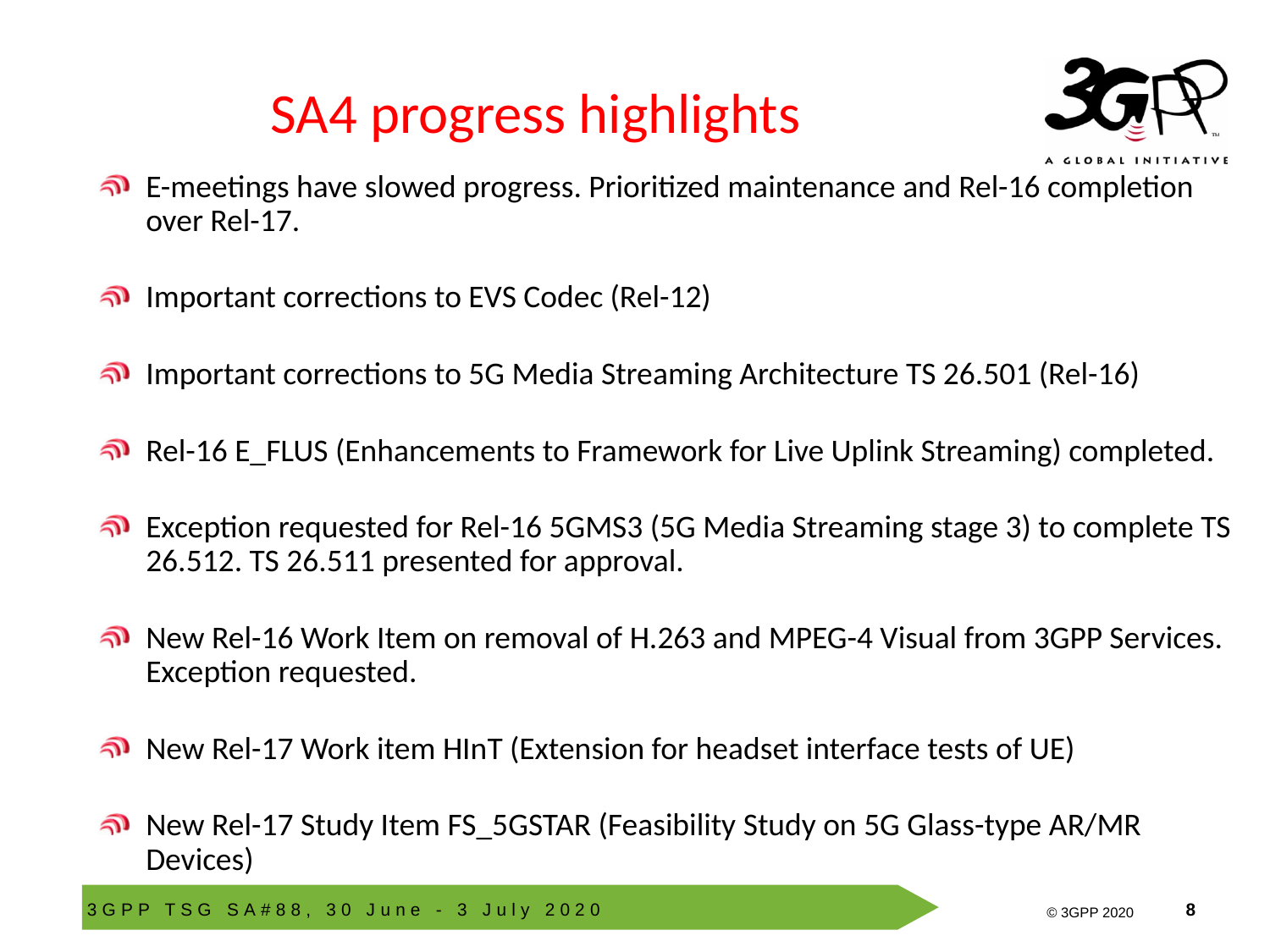

# SA4 progress highlights
E-meetings have slowed progress. Prioritized maintenance and Rel-16 completion over Rel-17.
Important corrections to EVS Codec (Rel-12)
Important corrections to 5G Media Streaming Architecture TS 26.501 (Rel-16)
Rel-16 E_FLUS (Enhancements to Framework for Live Uplink Streaming) completed.
Exception requested for Rel-16 5GMS3 (5G Media Streaming stage 3) to complete TS 26.512. TS 26.511 presented for approval.
New Rel-16 Work Item on removal of H.263 and MPEG-4 Visual from 3GPP Services. Exception requested.
New Rel-17 Work item HInT (Extension for headset interface tests of UE)
New Rel-17 Study Item FS_5GSTAR (Feasibility Study on 5G Glass-type AR/MR Devices)